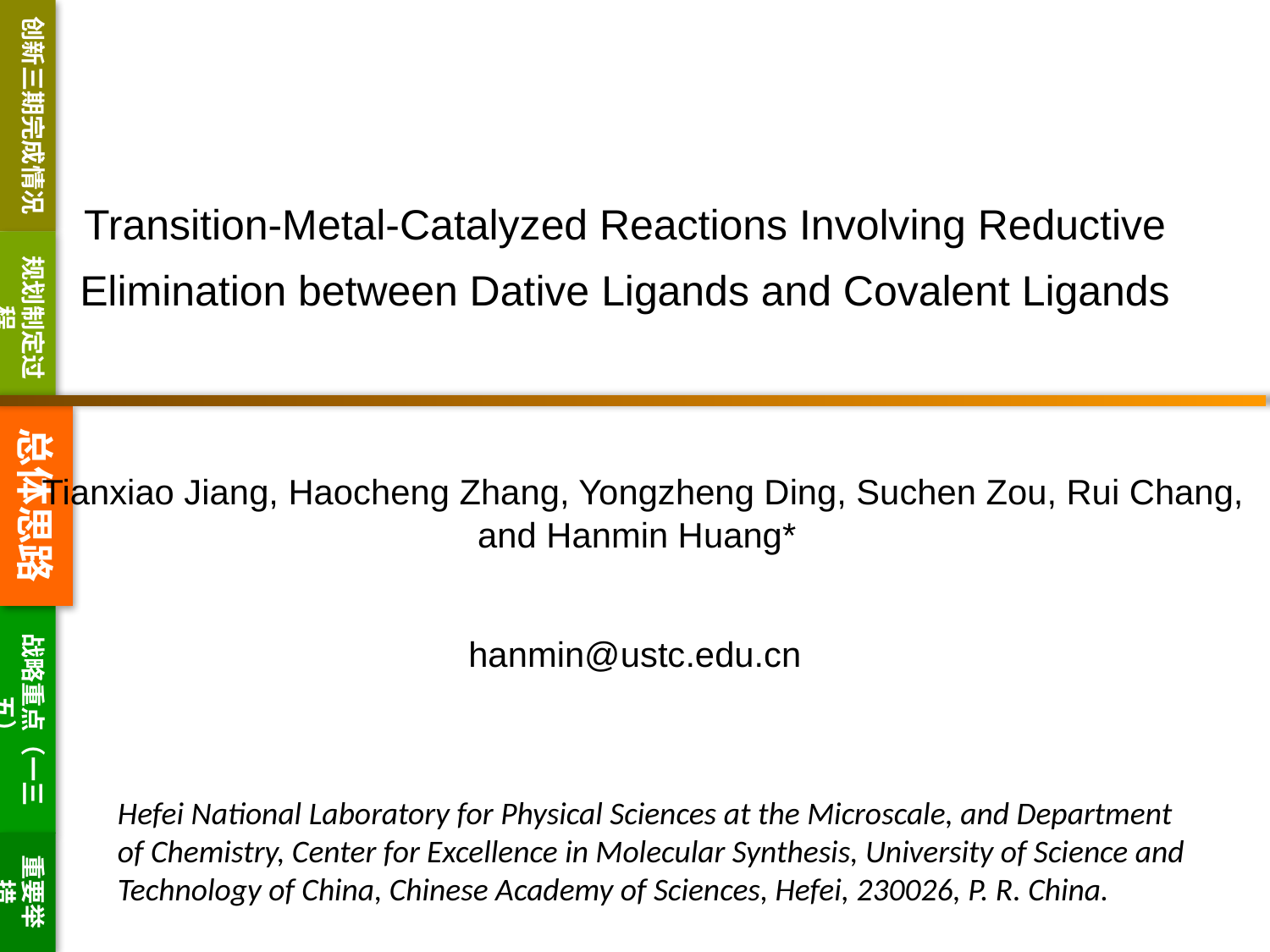

Transition-Metal-Catalyzed Reactions Involving Reductive Elimination between Dative Ligands and Covalent Ligands

 Tianxiao Jiang, Haocheng Zhang, Yongzheng Ding, Suchen Zou, Rui Chang, and Hanmin Huang*

hanmin@ustc.edu.cn
Hefei National Laboratory for Physical Sciences at the Microscale, and Department of Chemistry, Center for Excellence in Molecular Synthesis, University of Science and Technology of China, Chinese Academy of Sciences, Hefei, 230026, P. R. China.